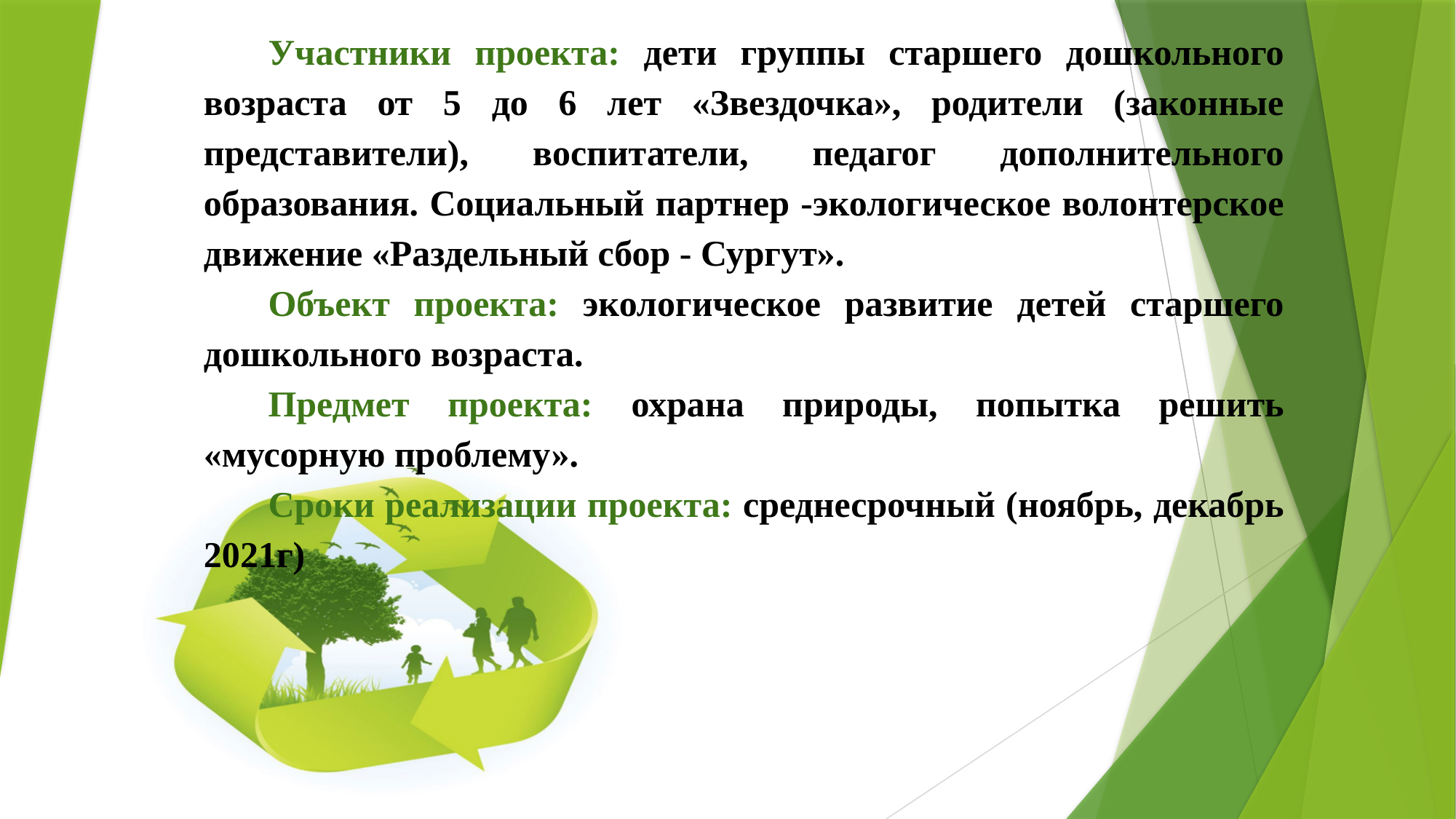

Участники проекта: дети группы старшего дошкольного возраста от 5 до 6 лет «Звездочка», родители (законные представители), воспитатели, педагог дополнительного образования. Социальный партнер -экологическое волонтерское движение «Раздельный сбор - Сургут».
Объект проекта: экологическое развитие детей старшего дошкольного возраста.
Предмет проекта: охрана природы, попытка решить «мусорную проблему».
Сроки реализации проекта: среднесрочный (ноябрь, декабрь 2021г)